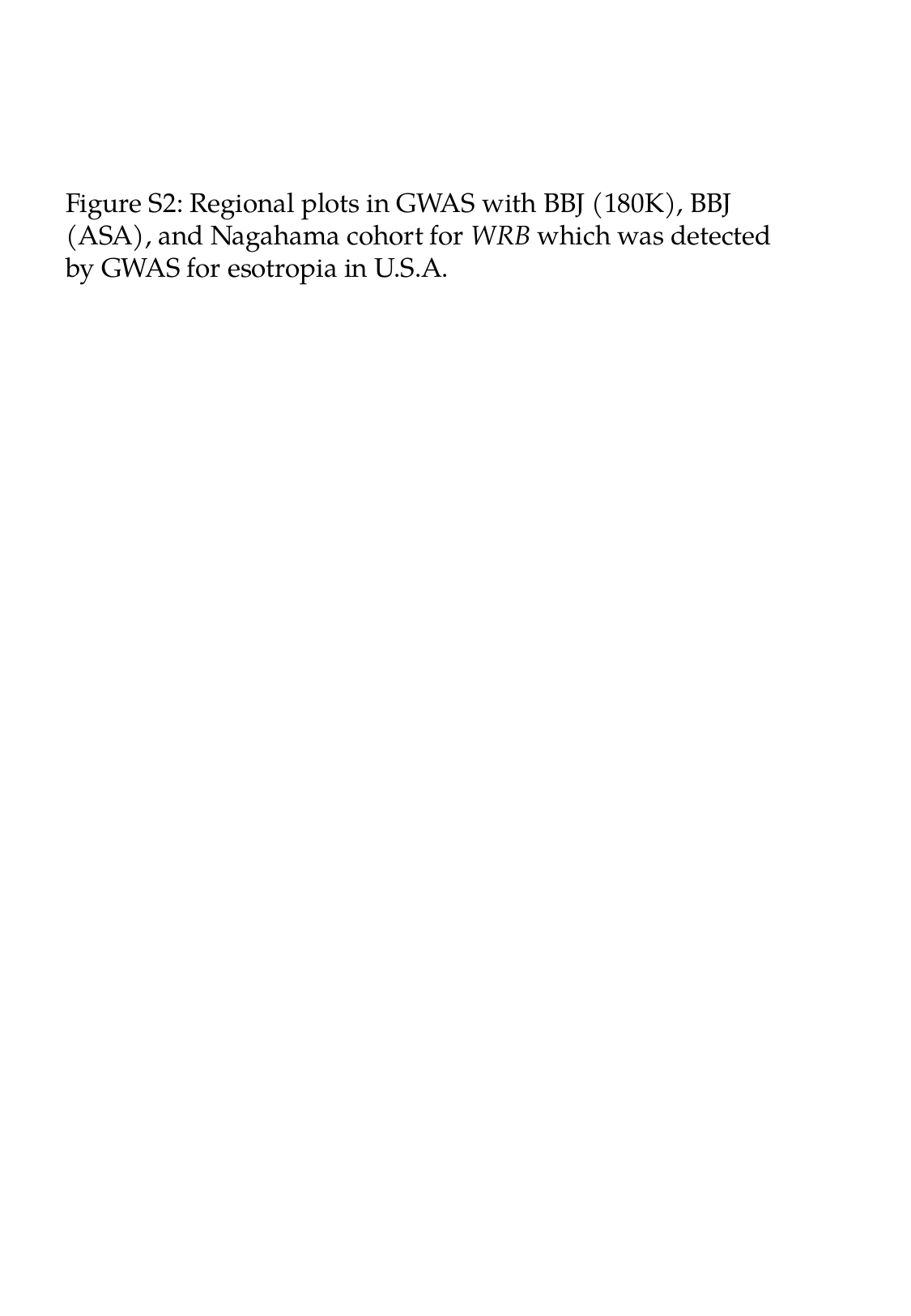

Figure S2: Regional plots in GWAS with BBJ (180K), BBJ (ASA), and Nagahama cohort for WRB which was detected by GWAS for esotropia in U.S.A.